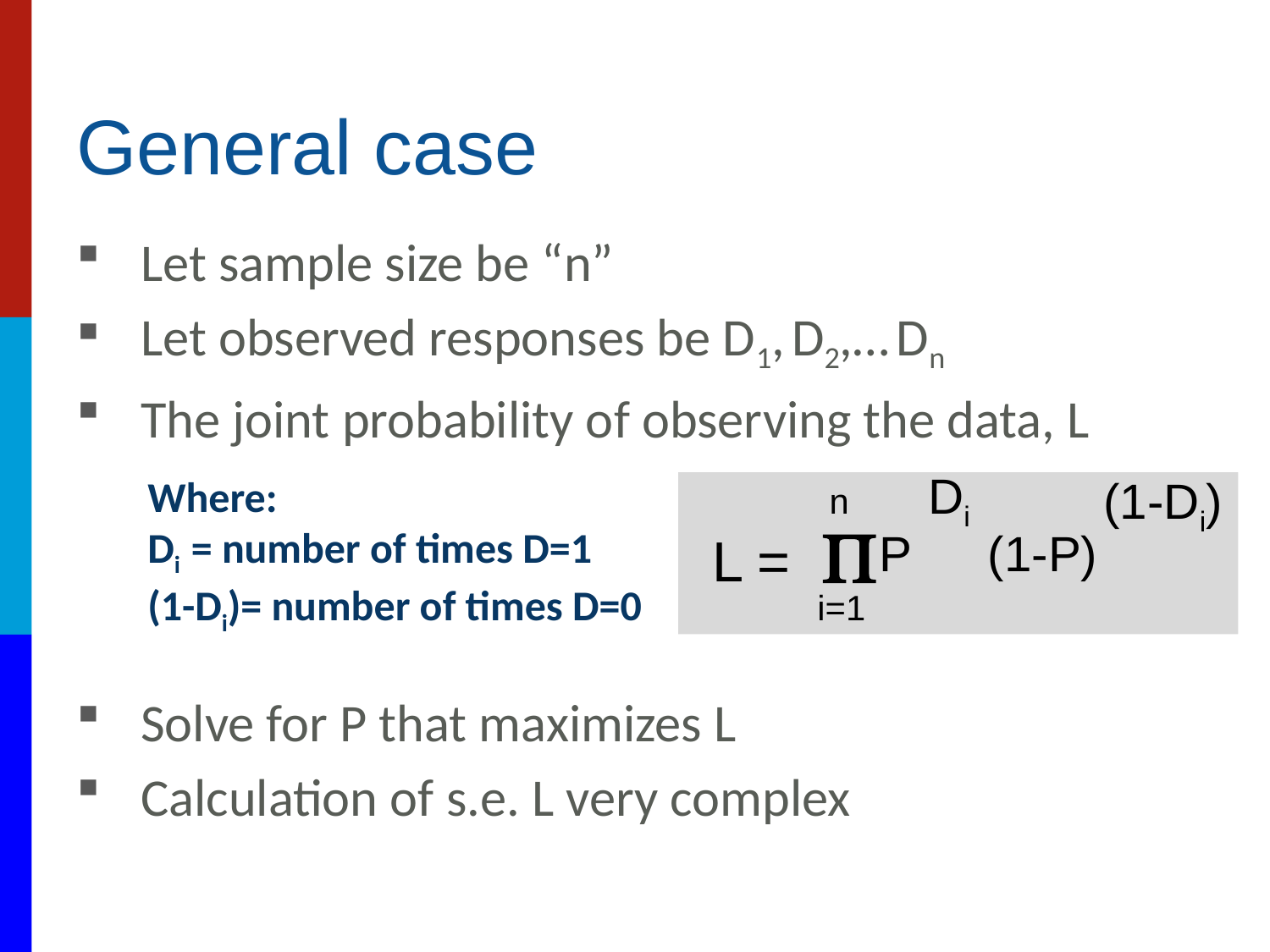

# General case
Let sample size be “n”
Let observed responses be D1, D2,… Dn
The joint probability of observing the data, L
Where:
Di  = number of times D=1
(1-Di)= number of times D=0
Solve for P that maximizes L
Calculation of s.e. L very complex

Di
(1-Di)
n
L =  Π
P
(1-P)
i=1